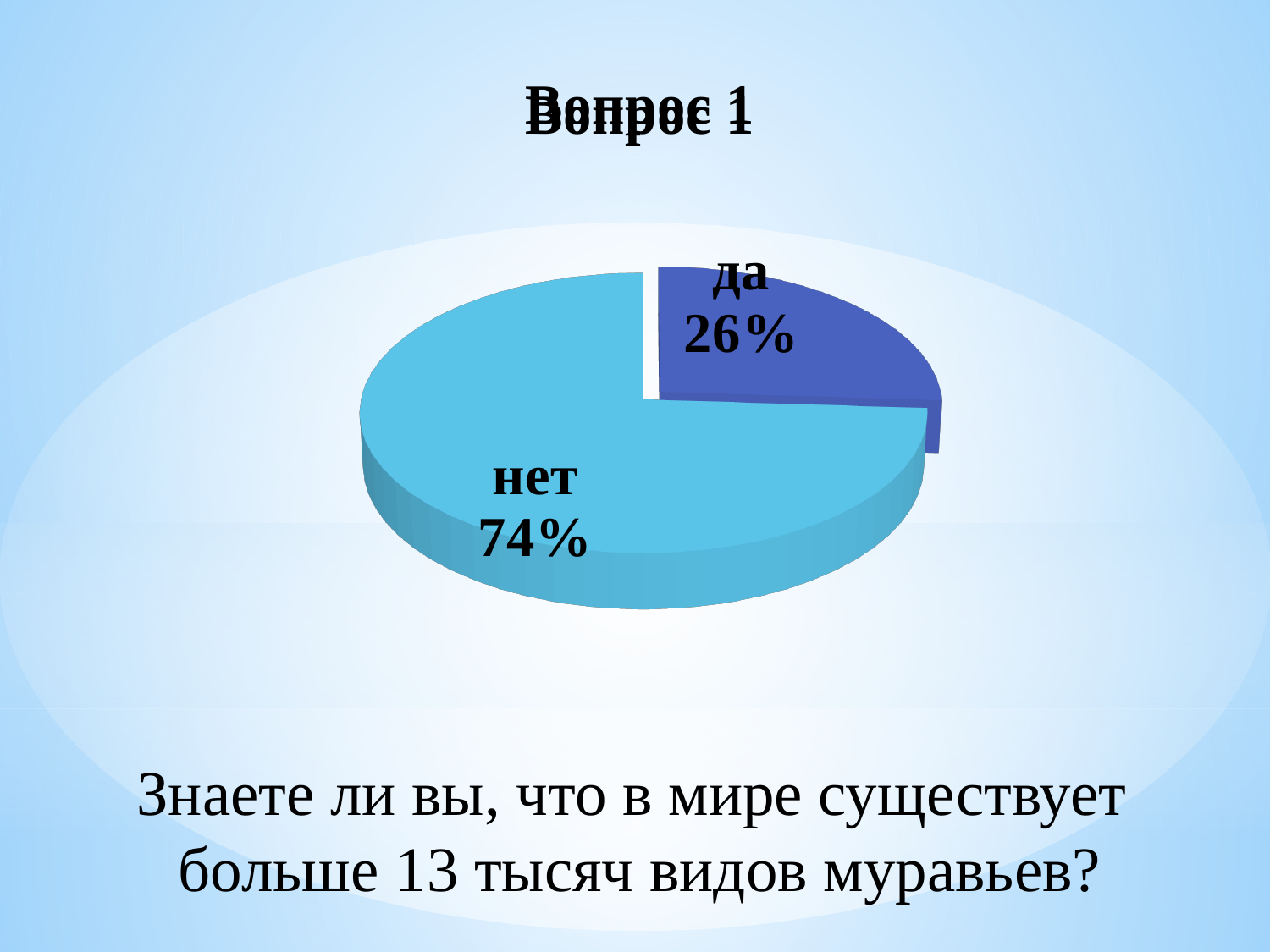

[unsupported chart]

[unsupported chart]

Знаете ли вы, что в мире существует
больше 13 тысяч видов муравьев?